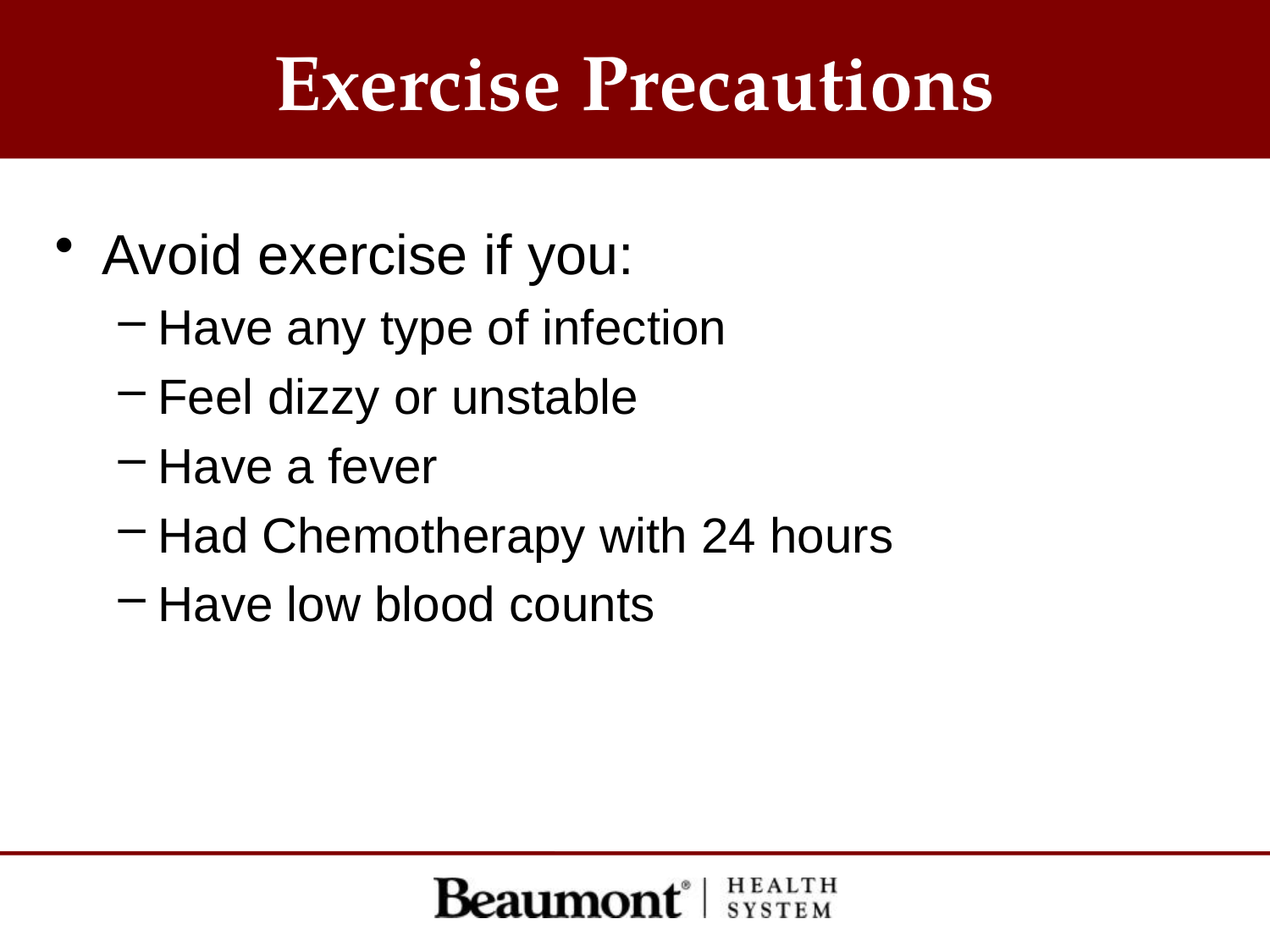

# Exercise Precautions
Avoid exercise if you:
Have any type of infection
Feel dizzy or unstable
Have a fever
Had Chemotherapy with 24 hours
Have low blood counts